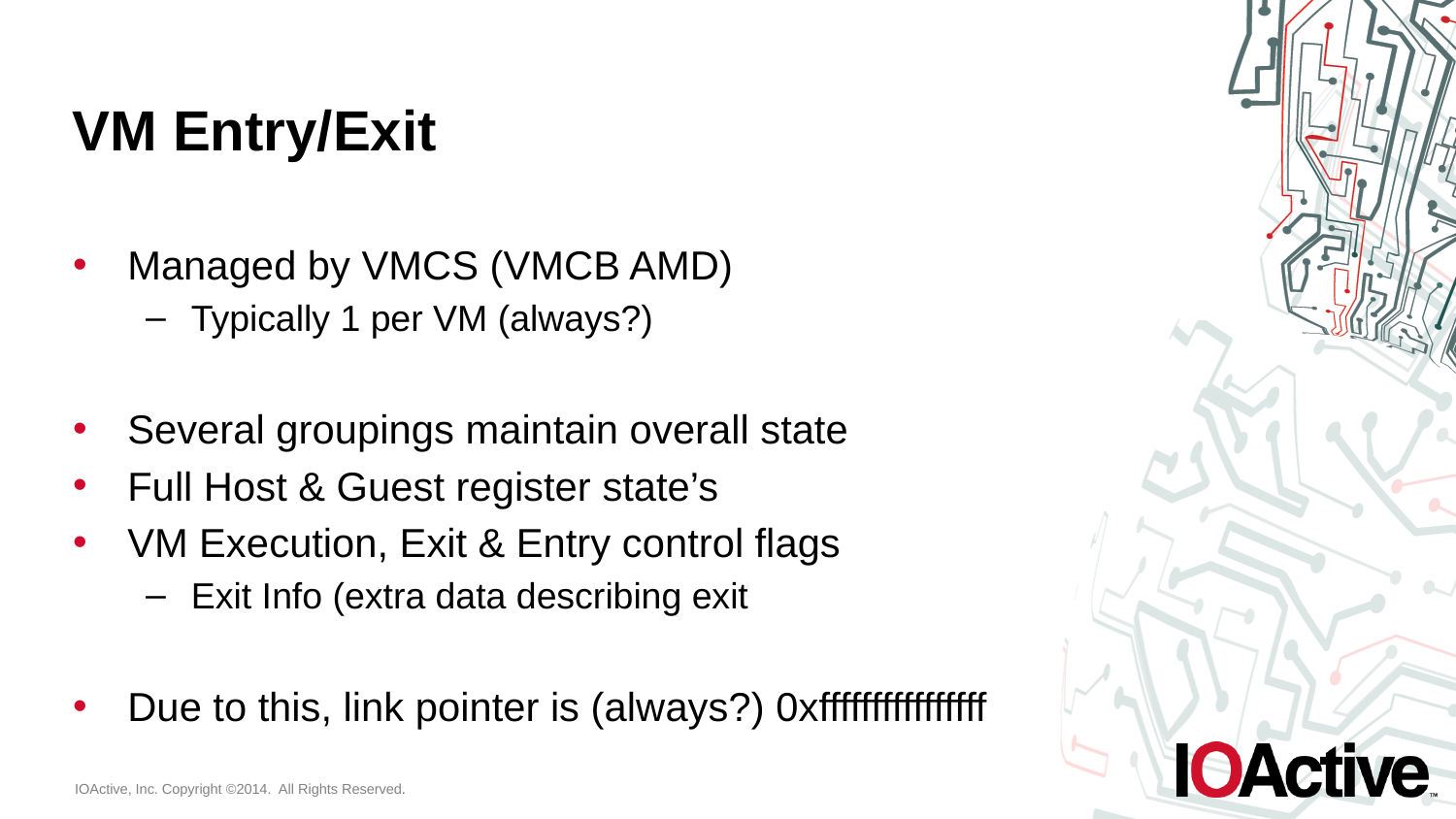

# VM Entry/Exit
Managed by VMCS (VMCB AMD)
Typically 1 per VM (always?)

Several groupings maintain overall state
Full Host & Guest register state’s
VM Execution, Exit & Entry control flags
Exit Info (extra data describing exit

Due to this, link pointer is (always?) 0xffffffffffffffff